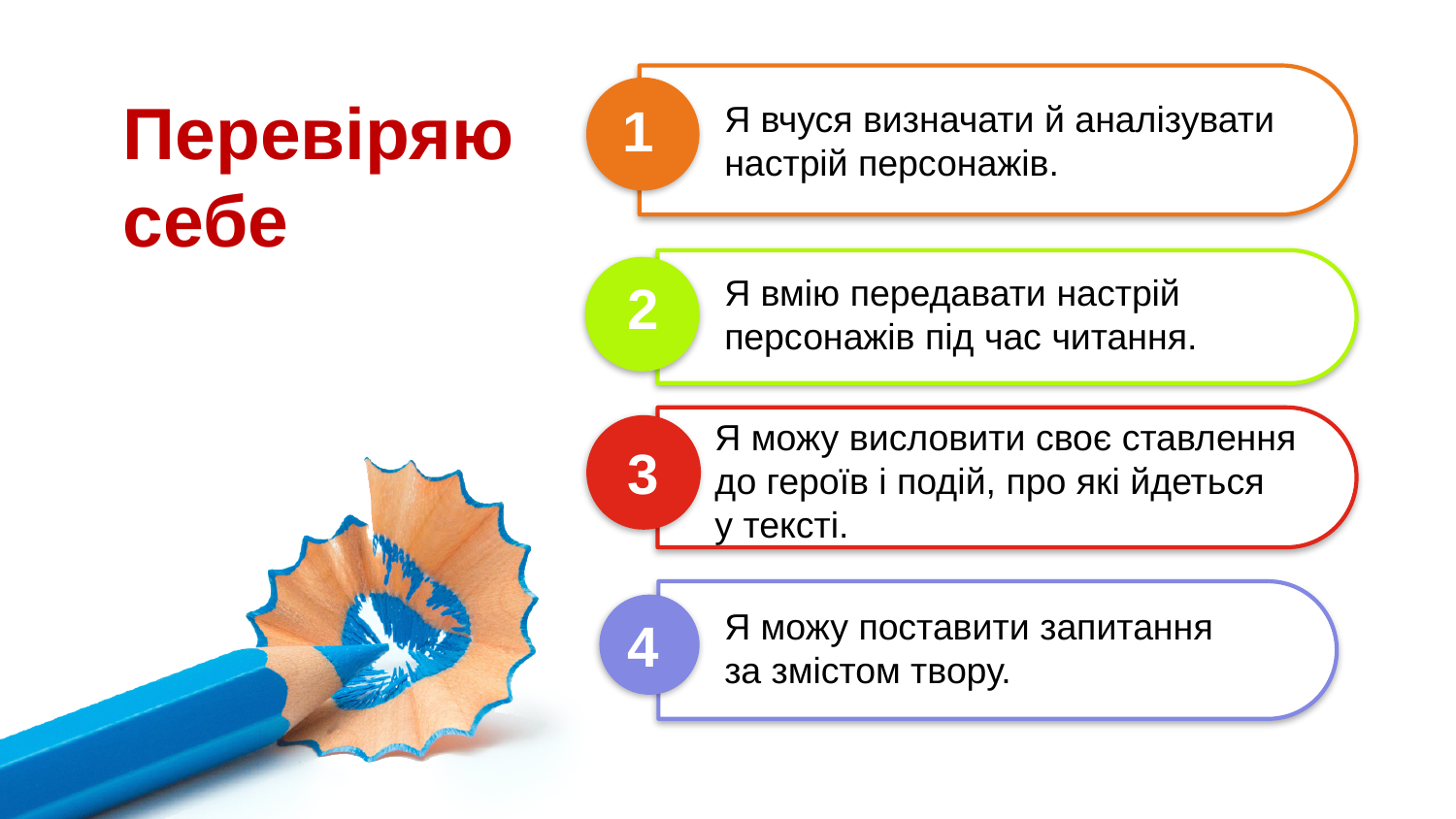

Перевіряю себе

1
Я вчуся визначати й аналізувати настрій персонажів.

Я вмію передавати настрій
персонажів під час читання.
2

Я можу висловити своє ставлення до героїв і подій, про які йдеться
у тексті.

3

Я можу поставити запитання
за змістом твору.
4